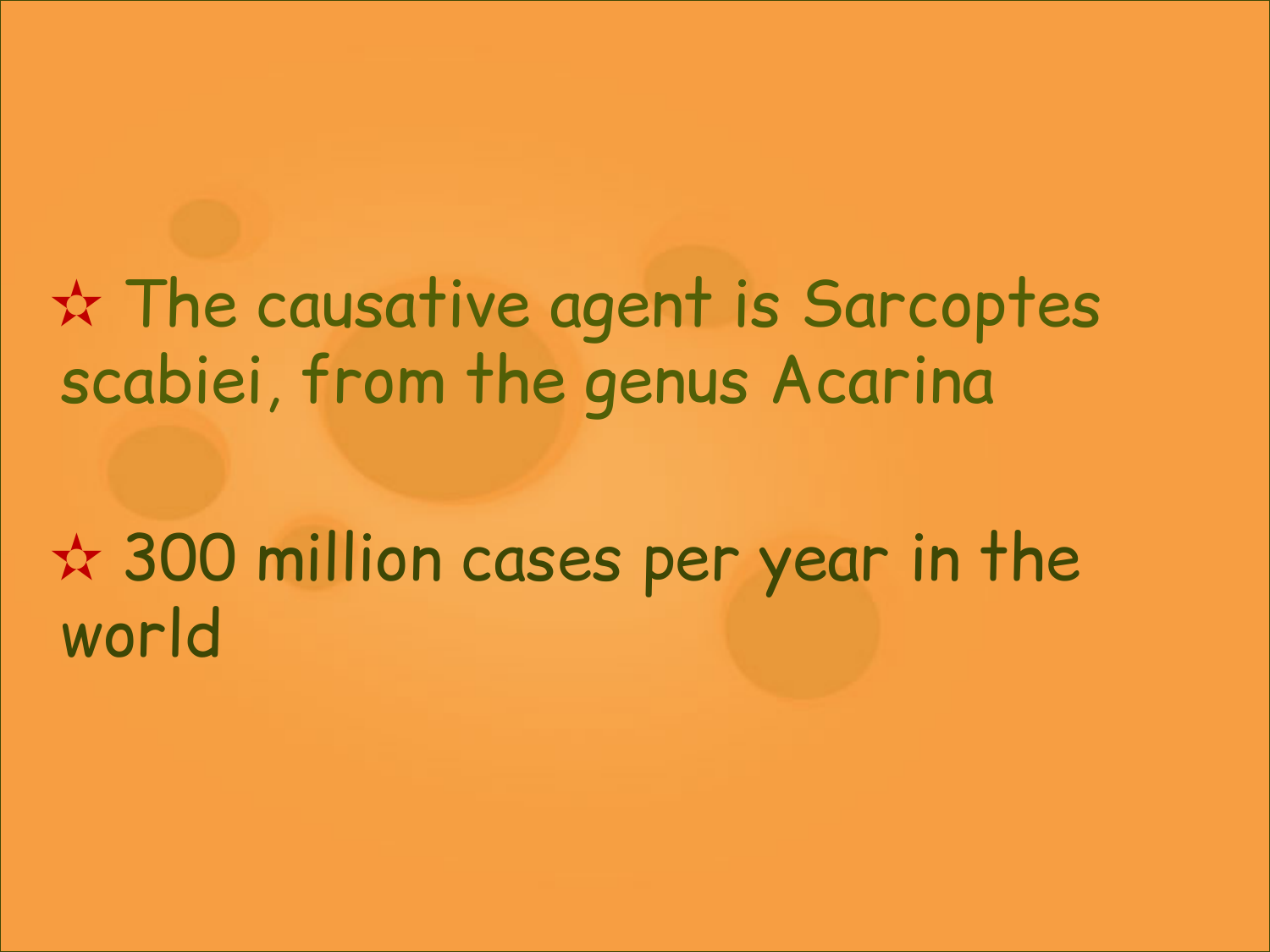

✫ The causative agent is Sarcoptes scabiei, from the genus Acarina

  ✫ 300 million cases per year in the world

#